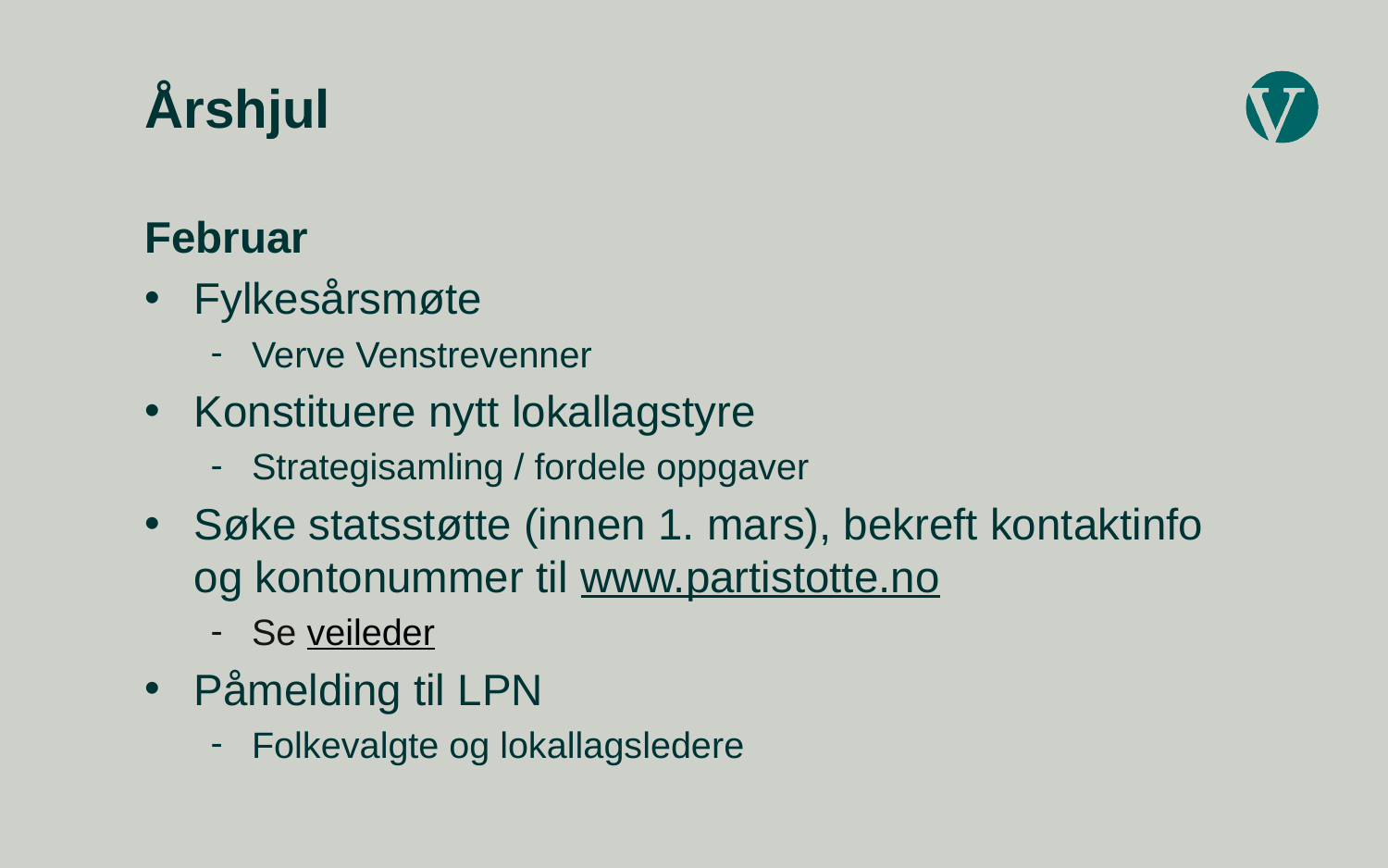

# Årshjul
Februar
Fylkesårsmøte
Verve Venstrevenner
Konstituere nytt lokallagstyre
Strategisamling / fordele oppgaver
Søke statsstøtte (innen 1. mars), bekreft kontaktinfo og kontonummer til www.partistotte.no
Se veileder
Påmelding til LPN
Folkevalgte og lokallagsledere